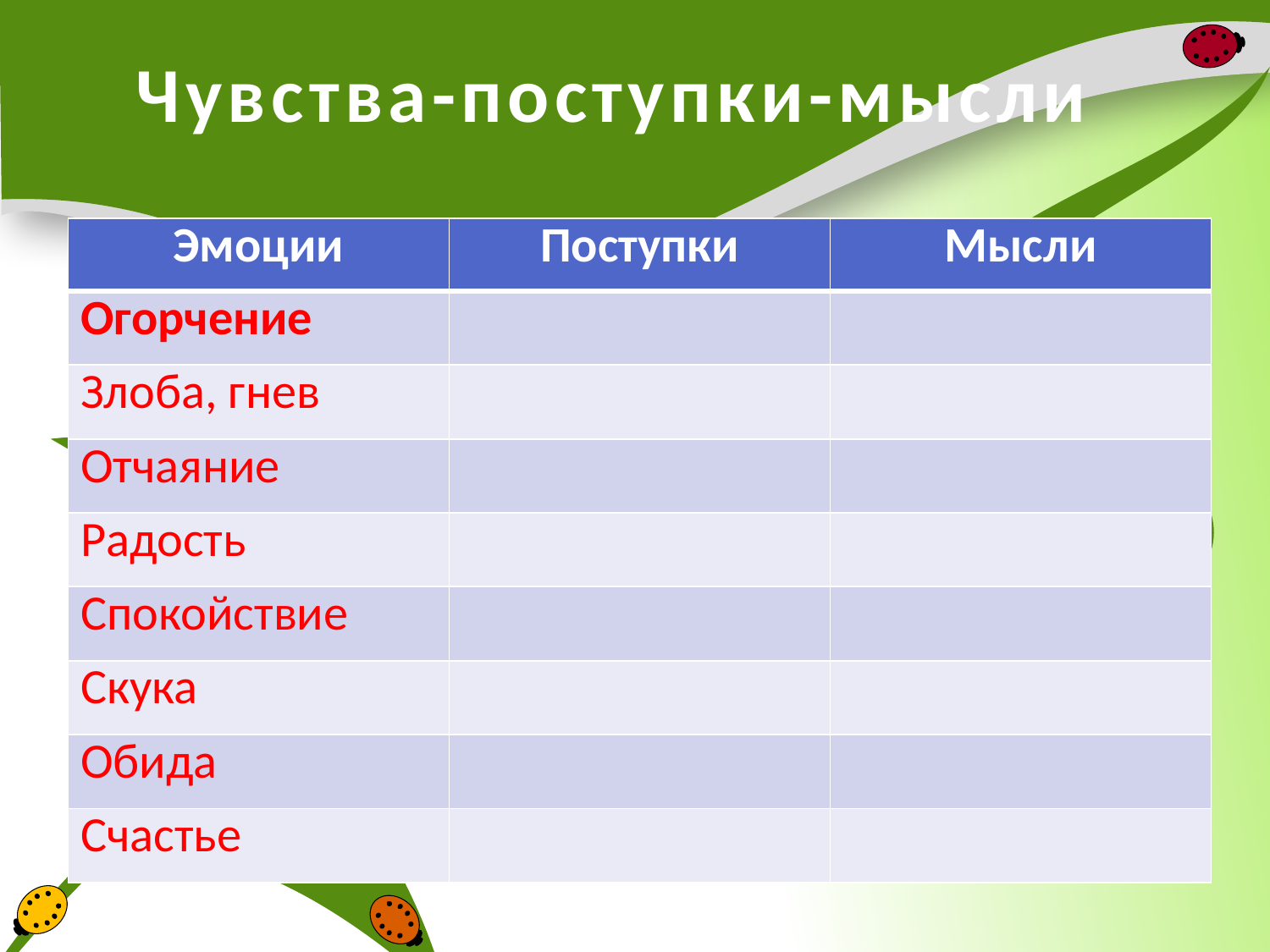

# Чувства-поступки-мысли
| Эмоции | Поступки | Мысли |
| --- | --- | --- |
| Огорчение |  |  |
| Злоба, гнев |  |  |
| Отчаяние |  |  |
| Радость |  |  |
| Спокойствие |  |  |
| Скука |  |  |
| Обида |  |  |
| Счастье |  |  |